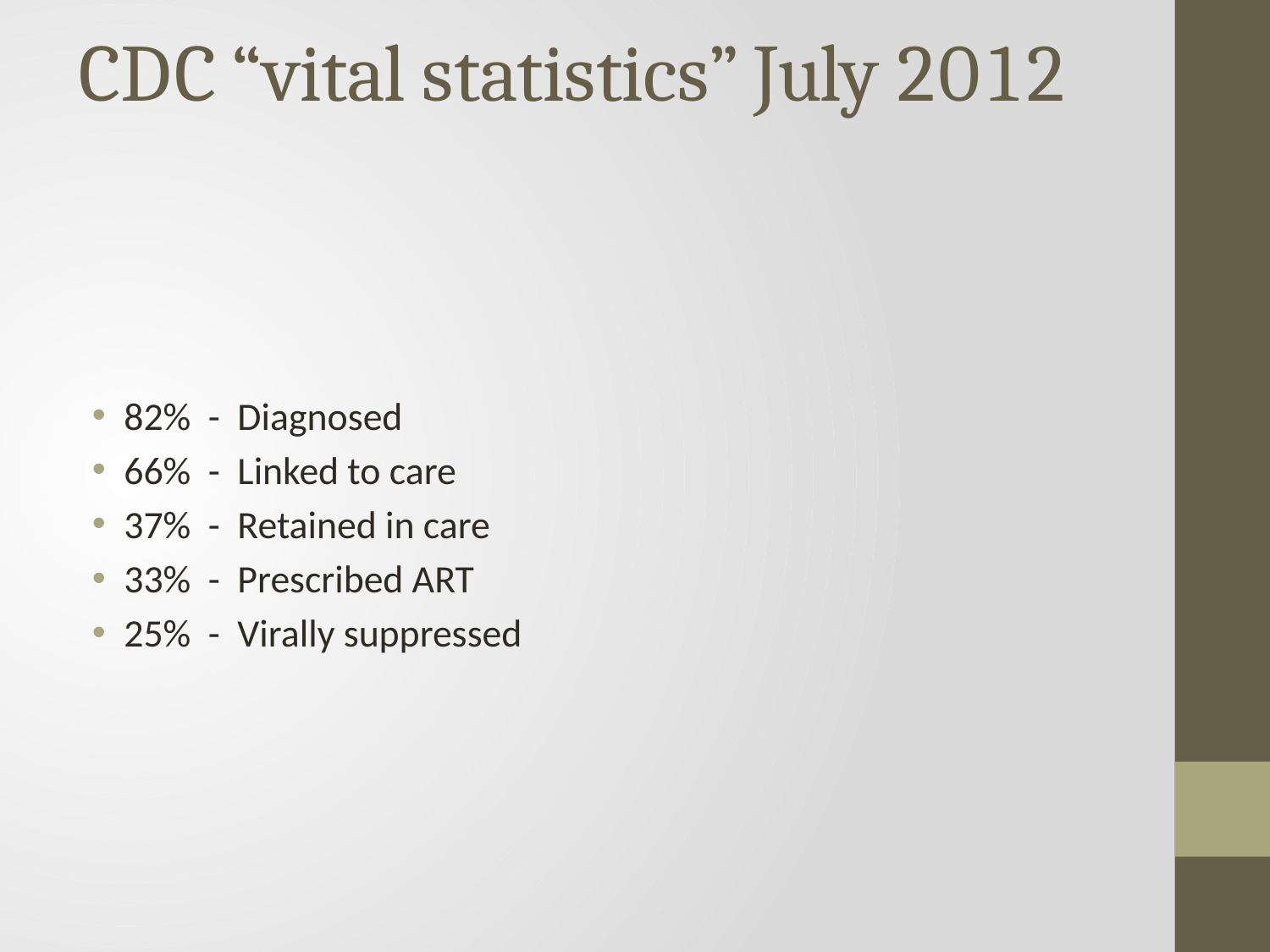

# CDC “vital statistics” July 2012

82%  -  Diagnosed
66%  -  Linked to care
37%  -  Retained in care
33%  -  Prescribed ART
25%  -  Virally suppressed